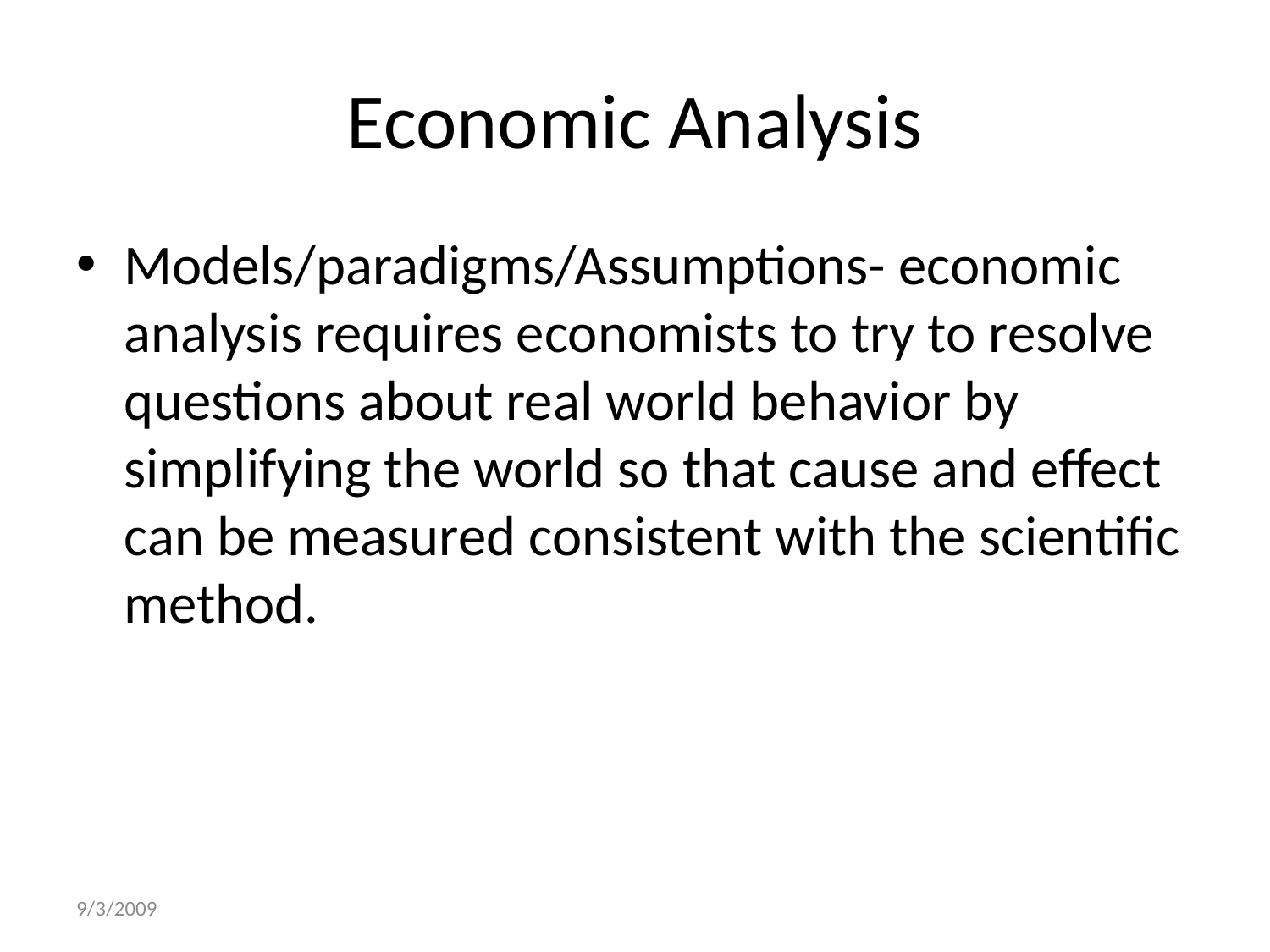

Economic Analysis
Models/paradigms/Assumptions- economic analysis requires economists to try to resolve questions about real world behavior by simplifying the world so that cause and effect can be measured consistent with the scientific method.

9/3/2009